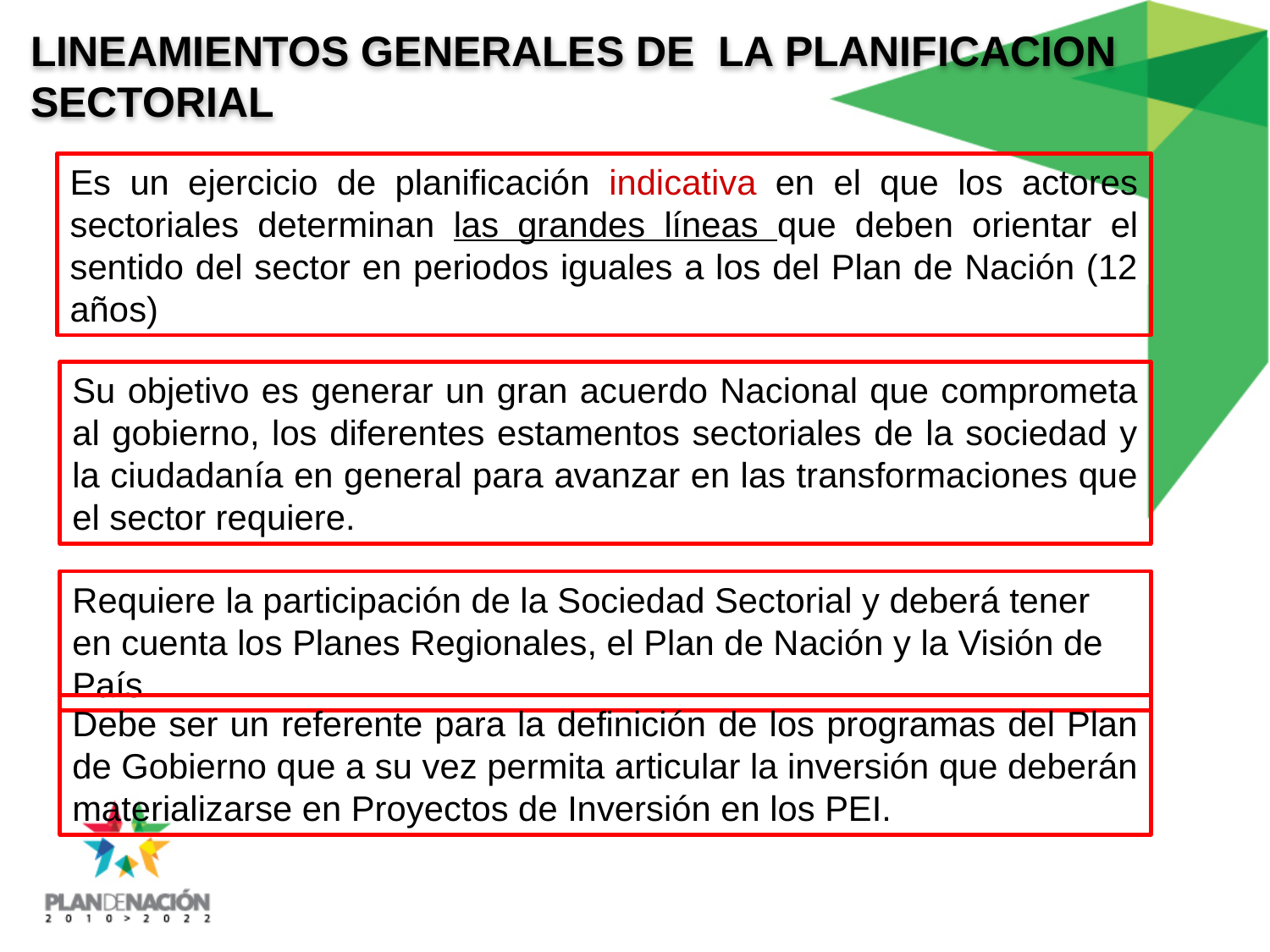

LINEAMIENTOS GENERALES DE  LA PLANIFICACION SECTORIAL
Es un ejercicio de planificación indicativa en el que los actores sectoriales determinan las grandes líneas que deben orientar el sentido del sector en periodos iguales a los del Plan de Nación (12 años)
Su objetivo es generar un gran acuerdo Nacional que comprometa al gobierno, los diferentes estamentos sectoriales de la sociedad y la ciudadanía en general para avanzar en las transformaciones que el sector requiere.
Requiere la participación de la Sociedad Sectorial y deberá tener en cuenta los Planes Regionales, el Plan de Nación y la Visión de País
Debe ser un referente para la definición de los programas del Plan de Gobierno que a su vez permita articular la inversión que deberán materializarse en Proyectos de Inversión en los PEI.